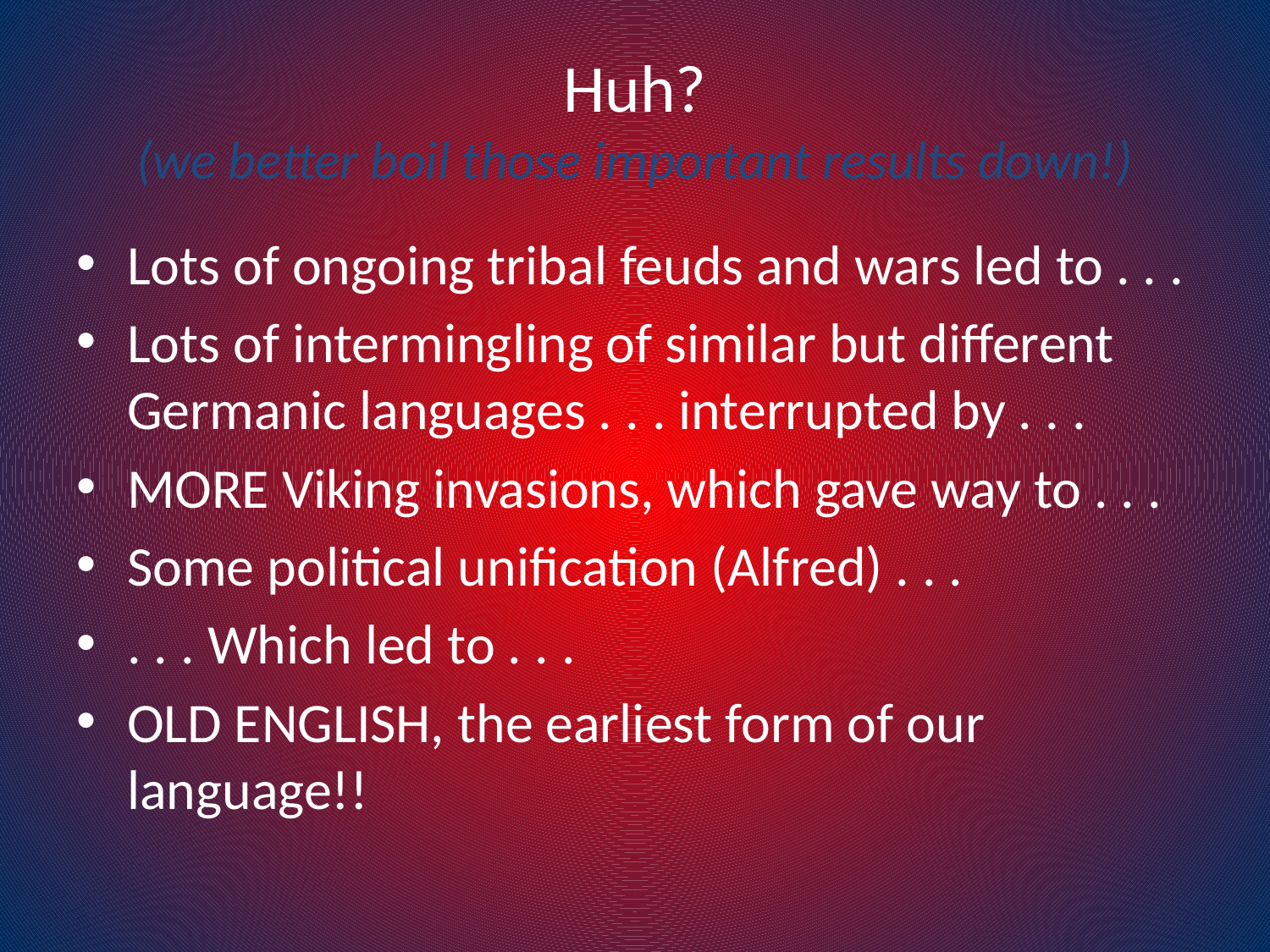

# Huh? (we better boil those important results down!)
Lots of ongoing tribal feuds and wars led to . . .
Lots of intermingling of similar but different Germanic languages . . . interrupted by . . .
MORE Viking invasions, which gave way to . . .
Some political unification (Alfred) . . .
. . . Which led to . . .
OLD ENGLISH, the earliest form of our language!!